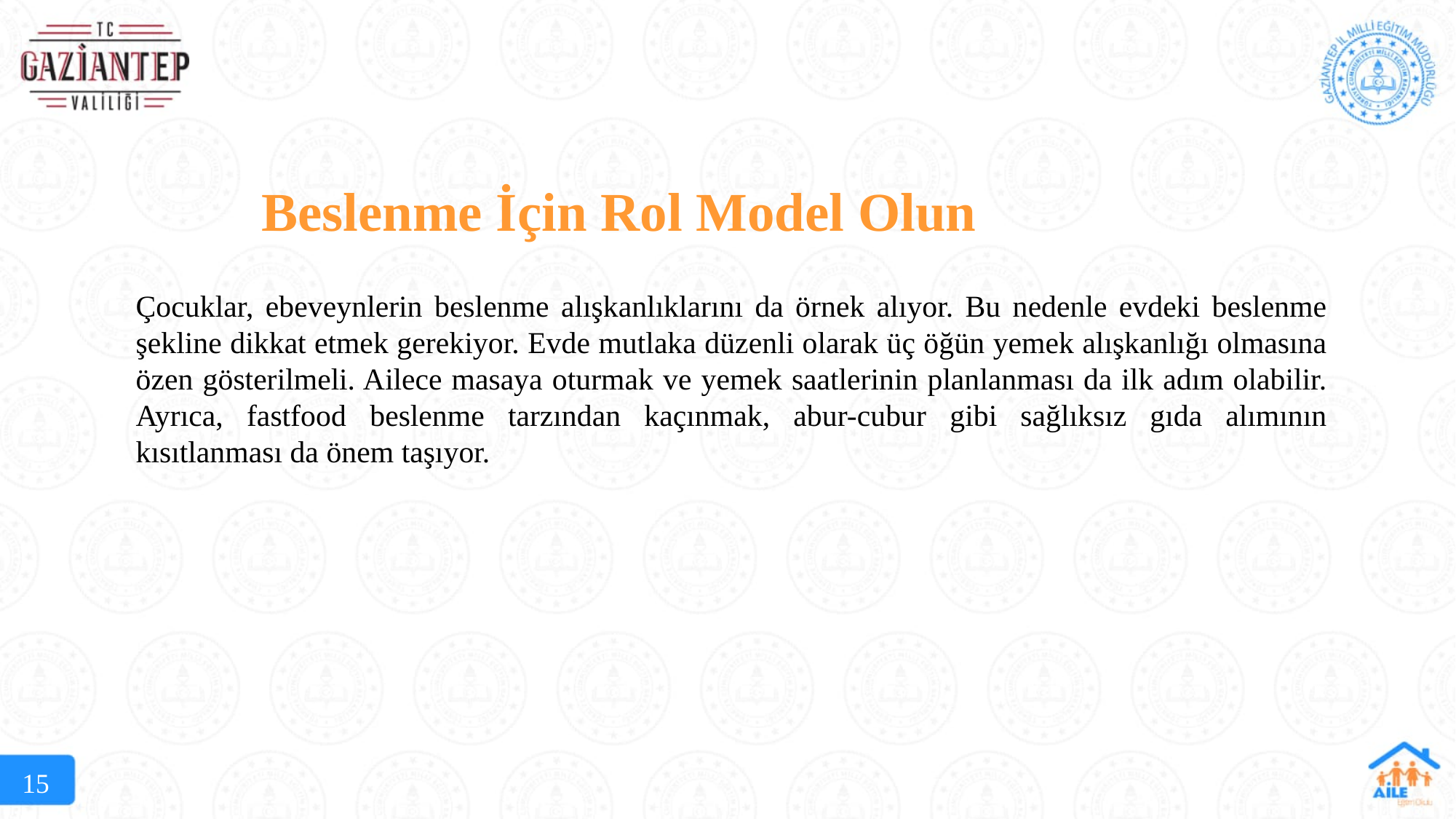

Beslenme İçin Rol Model Olun
Çocuklar, ebeveynlerin beslenme alışkanlıklarını da örnek alıyor. Bu nedenle evdeki beslenme şekline dikkat etmek gerekiyor. Evde mutlaka düzenli olarak üç öğün yemek alışkanlığı olmasına özen gösterilmeli. Ailece masaya oturmak ve yemek saatlerinin planlanması da ilk adım olabilir. Ayrıca, fastfood beslenme tarzından kaçınmak, abur-cubur gibi sağlıksız gıda alımının kısıtlanması da önem taşıyor.
15